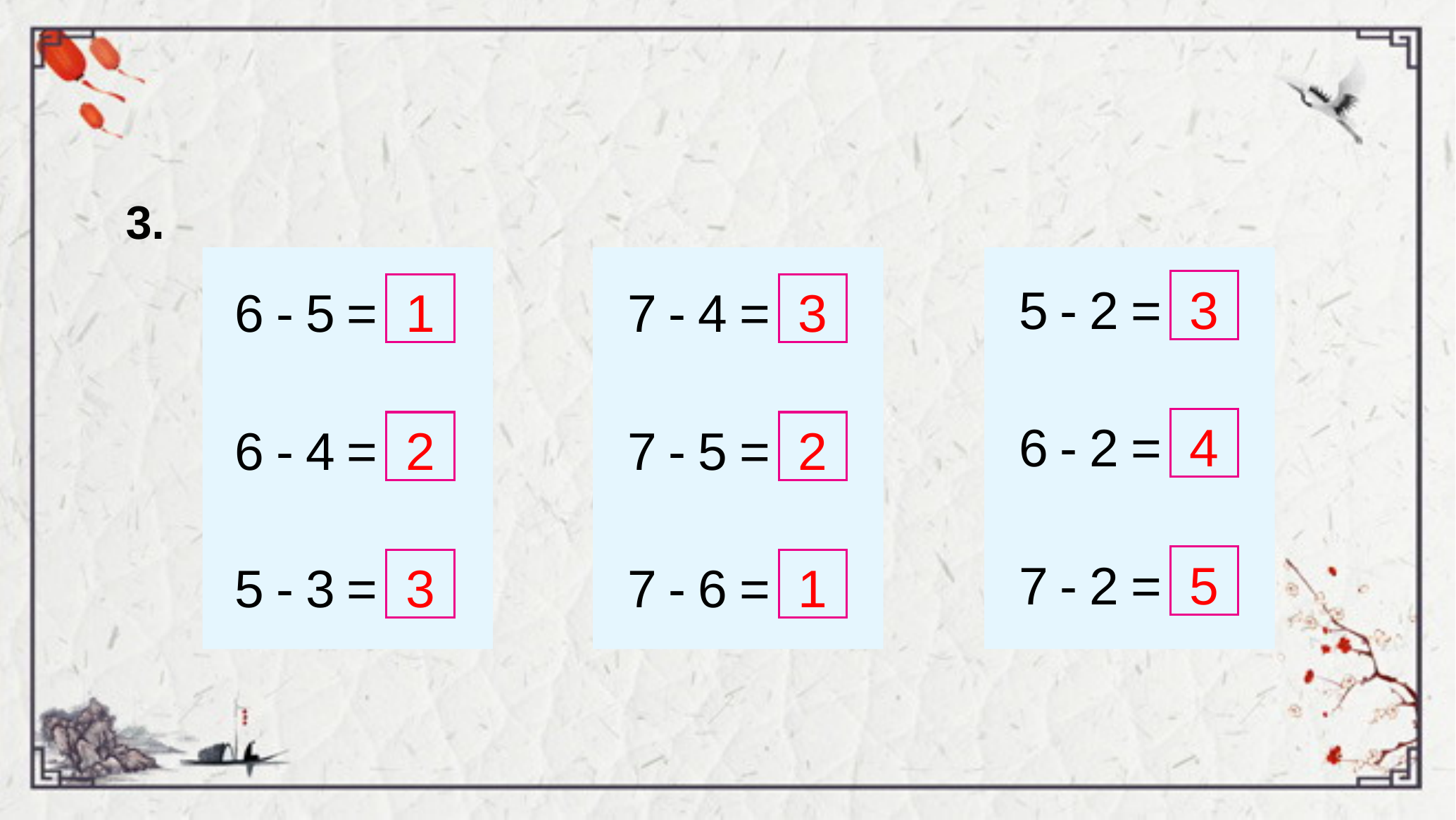

3.

5 - 2 =

3
6 - 5 =

1
7 - 4 =

3
6 - 2 =

4
6 - 4 =

2
7 - 5 =

2
7 - 2 =

5
5 - 3 =

3
7 - 6 =

1